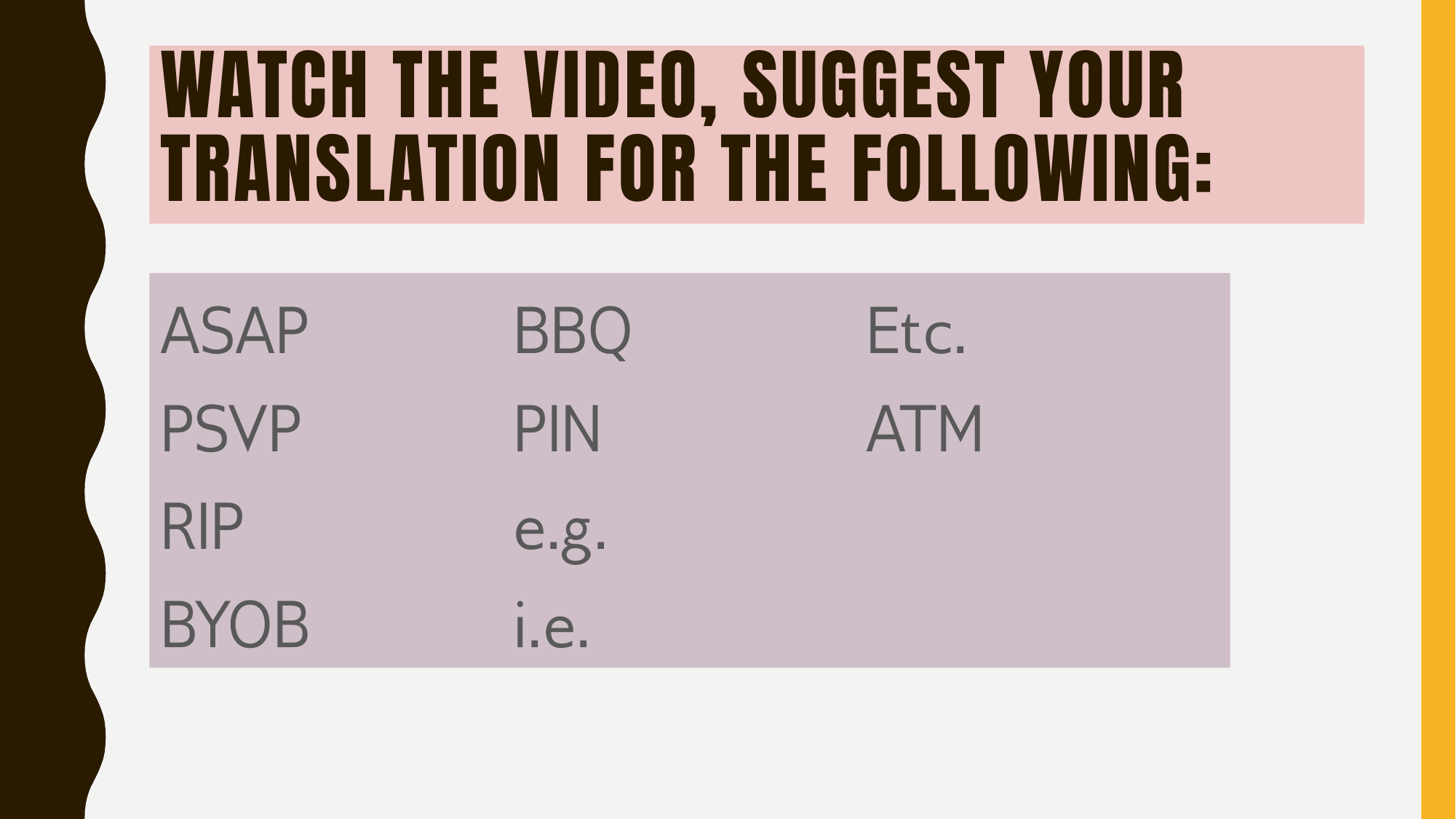

# Watch the video, suggest your translation for the following:
ASAP
PSVP
RIP
BYOB
BBQ
PIN
e.g.
i.e.
Etc.
ATM